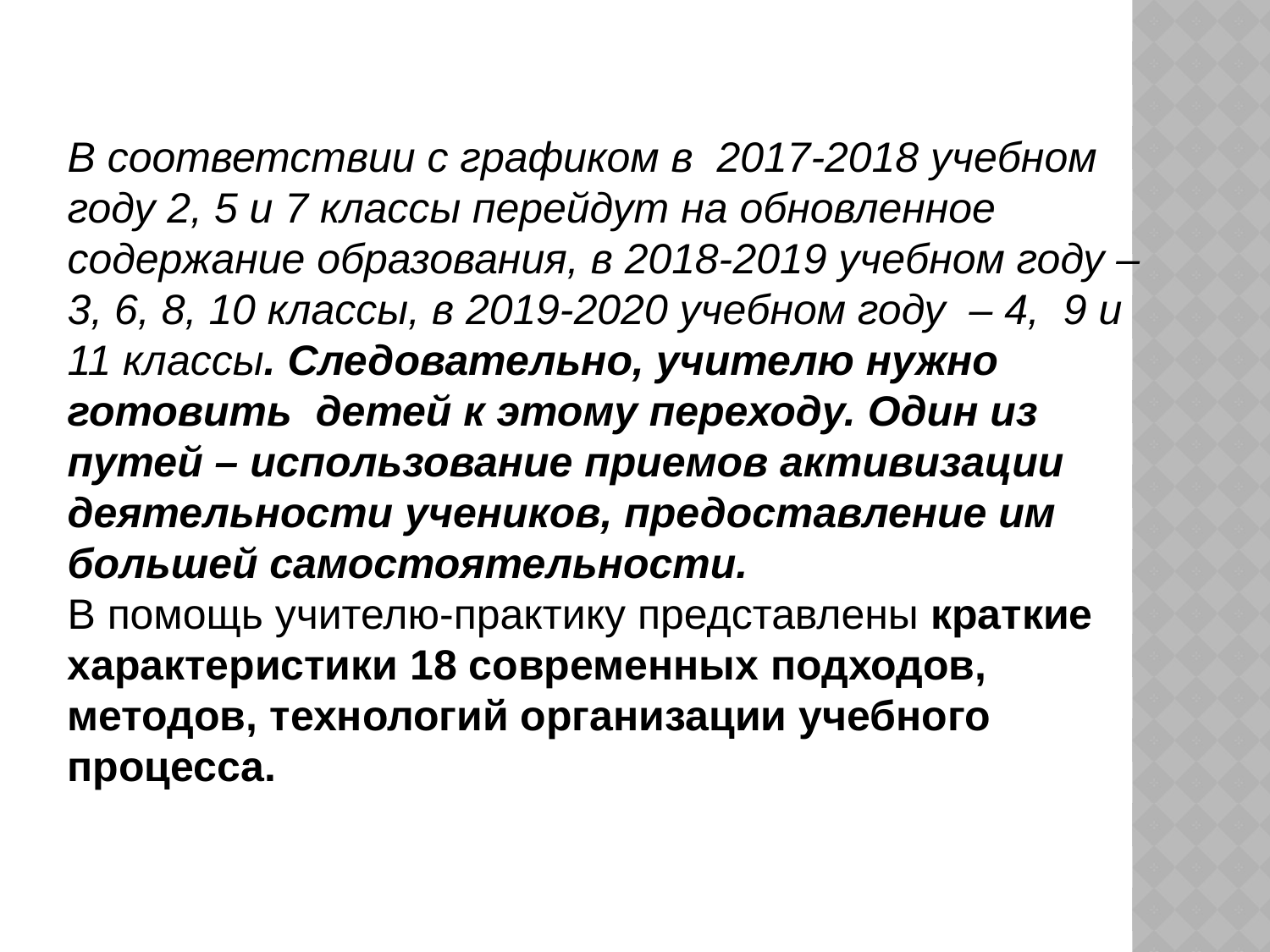

В соответствии с графиком в  2017-2018 учебном году 2, 5 и 7 классы перейдут на обновленное содержание образования, в 2018-2019 учебном году – 3, 6, 8, 10 классы, в 2019-2020 учебном году  – 4,  9 и 11 классы. Следовательно, учителю нужно готовить  детей к этому переходу. Один из путей – использование приемов активизации деятельности учеников, предоставление им большей самостоятельности.
В помощь учителю-практику представлены краткие характеристики 18 современных подходов, методов, технологий организации учебного процесса.